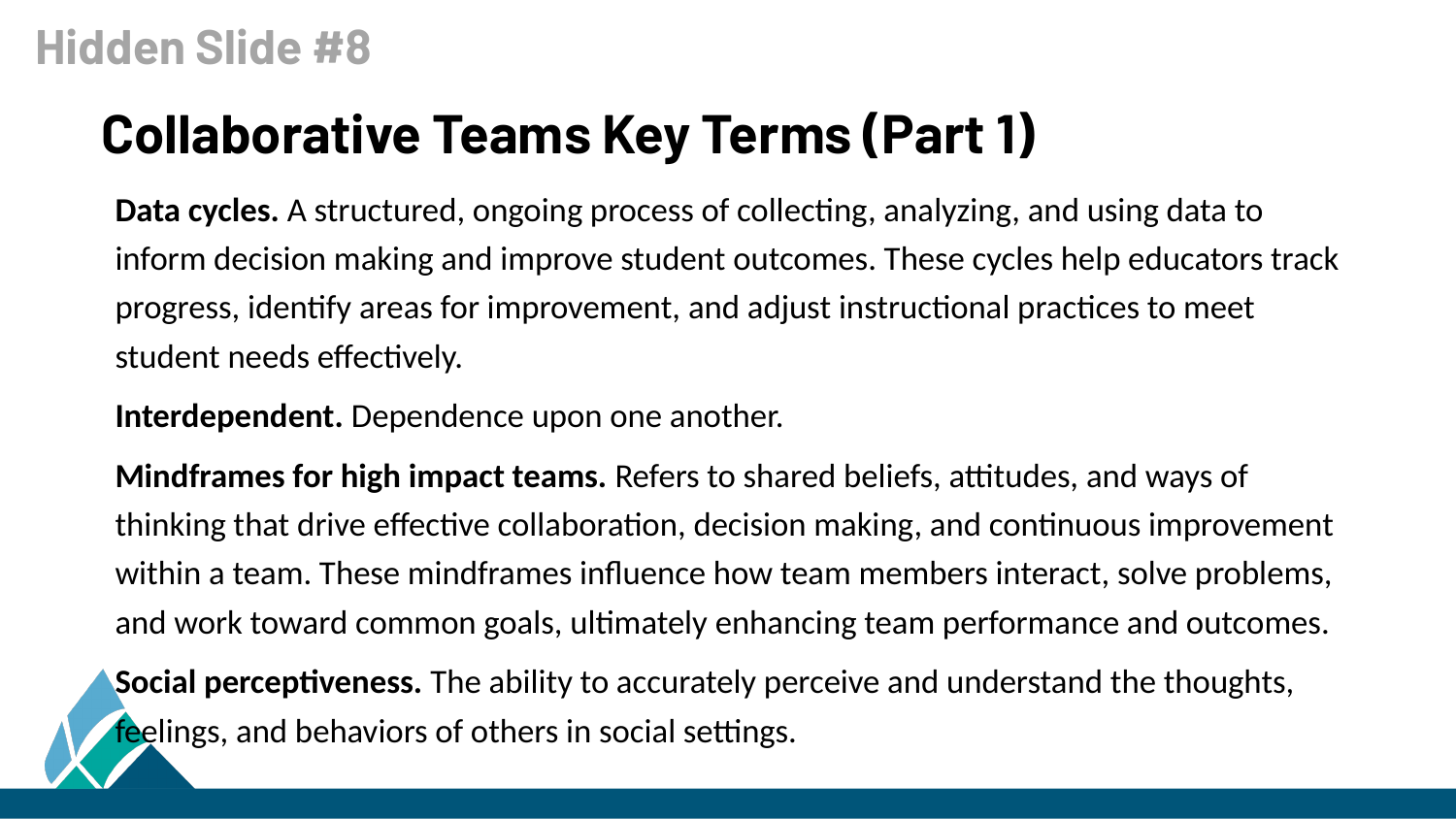

Hidden Slide #8
Collaborative Teams Key Terms (Part 1)
Data cycles. A structured, ongoing process of collecting, analyzing, and using data to inform decision making and improve student outcomes. These cycles help educators track progress, identify areas for improvement, and adjust instructional practices to meet student needs effectively.
Interdependent. Dependence upon one another.
Mindframes for high impact teams. Refers to shared beliefs, attitudes, and ways of thinking that drive effective collaboration, decision making, and continuous improvement within a team. These mindframes influence how team members interact, solve problems, and work toward common goals, ultimately enhancing team performance and outcomes.
Social perceptiveness. The ability to accurately perceive and understand the thoughts, feelings, and behaviors of others in social settings.